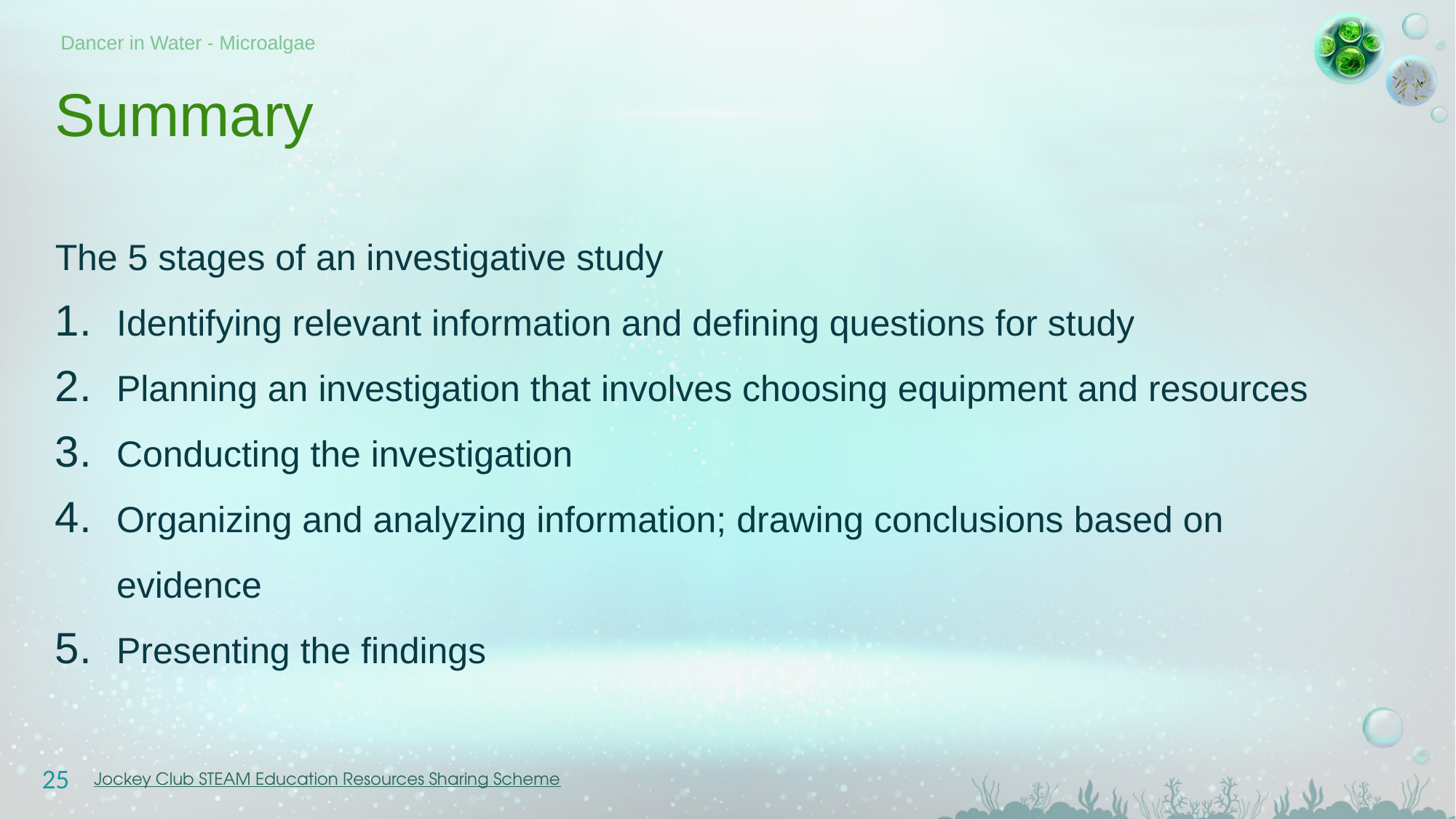

# Summary
The 5 stages of an investigative study
Identifying relevant information and defining questions for study
Planning an investigation that involves choosing equipment and resources
Conducting the investigation
Organizing and analyzing information; drawing conclusions based on evidence
Presenting the findings

25